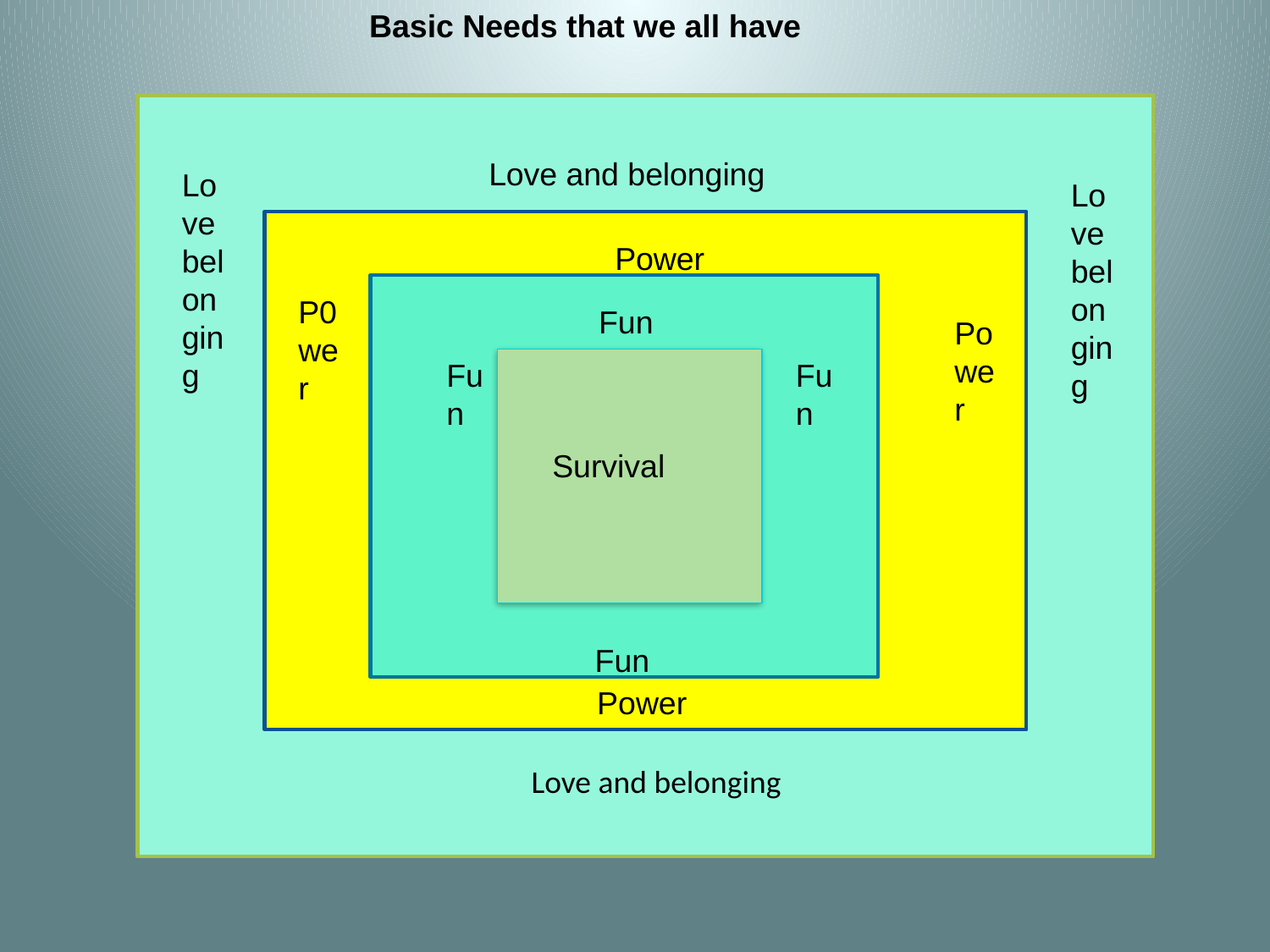

Basic Needs that we all have

                                                     Love and belonging
Love and belonging
Love belonging
Love belonging

             Power
 Fun
P0wer
          Fun
Power
Fun

Fun

Survival
      Fun
           Power